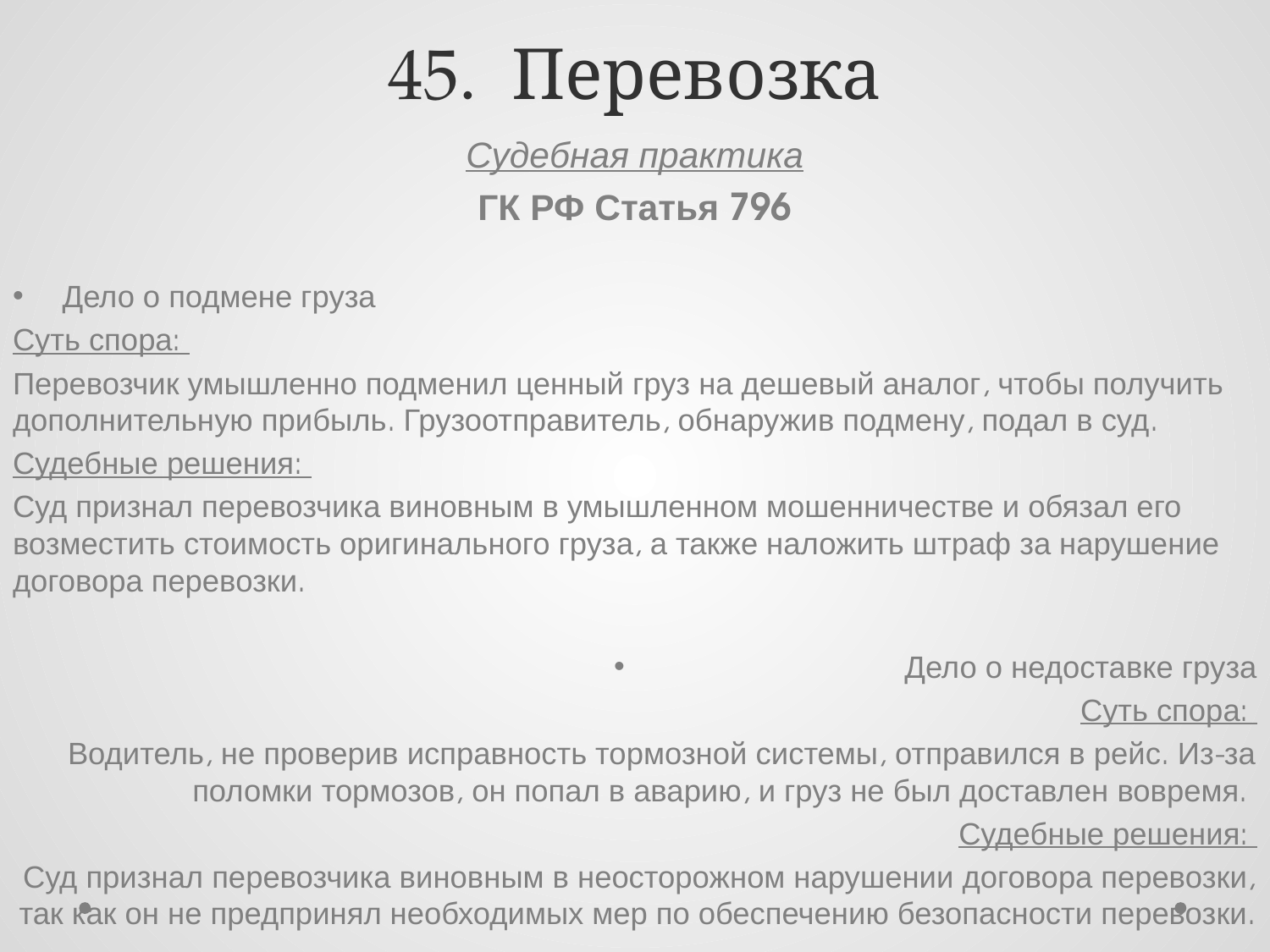

# 45.  Перевозка
Судебная практика
ГК РФ Статья 796

Дело о подмене груза
Суть спора:
Перевозчик умышленно подменил ценный груз на дешевый аналог, чтобы получить дополнительную прибыль. Грузоотправитель, обнаружив подмену, подал в суд.
Судебные решения:
Суд признал перевозчика виновным в умышленном мошенничестве и обязал его возместить стоимость оригинального груза, а также наложить штраф за нарушение договора перевозки.

Дело о недоставке груза
 Суть спора:
Водитель, не проверив исправность тормозной системы, отправился в рейс. Из-за поломки тормозов, он попал в аварию, и груз не был доставлен вовремя.
Судебные решения:
Суд признал перевозчика виновным в неосторожном нарушении договора перевозки, так как он не предпринял необходимых мер по обеспечению безопасности перевозки.